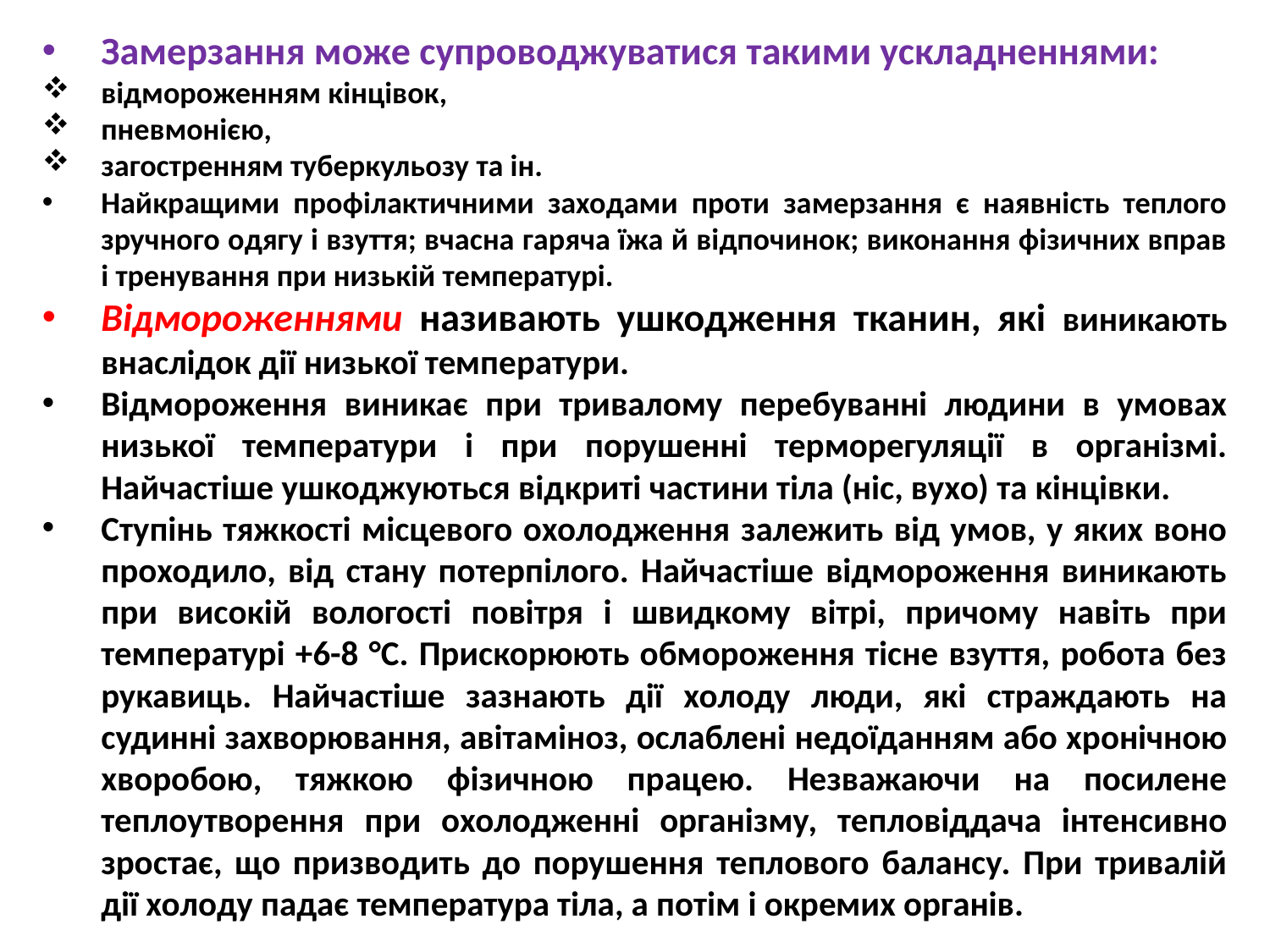

Замерзання може супроводжуватися такими ускладненнями:
відмороженням кінцівок,
пневмонією,
загостренням туберкульозу та ін.
Найкращими профілактичними заходами проти замерзання є наявність теплого зручного одягу і взуття; вчасна гаряча їжа й відпочинок; виконання фізичних вправ і тренування при низькій температурі.
Відмороженнями називають ушкодження тканин, які виникають внаслідок дії низької температури.
Відмороження виникає при тривалому перебуванні людини в умовах низької температури і при порушенні терморегуляції в організмі. Найчастіше ушкоджуються від­криті частини тіла (ніс, вухо) та кінцівки.
Ступінь тяжкості місцевого охолодження залежить від умов, у яких воно проходило, від стану потерпілого. Найчастіше відмороження виникають при високій вологості повітря і швидкому вітрі, причому навіть при температурі +6-8 °С. Прискорюють обмороження тісне взуття, робота без рукавиць. Найчастіше зазнають дії холоду люди, які страждають на судинні захворювання, авітаміноз, ослаблені недоїданням або хронічною хворобою, тяжкою фізичною працею. Незважаючи на посилене теплоутворення при охолодженні організму, тепловіддача інтенсивно зростає, що призводить до порушення теплового балансу. При тривалій дії холоду падає температура тіла, а потім і окремих органів.